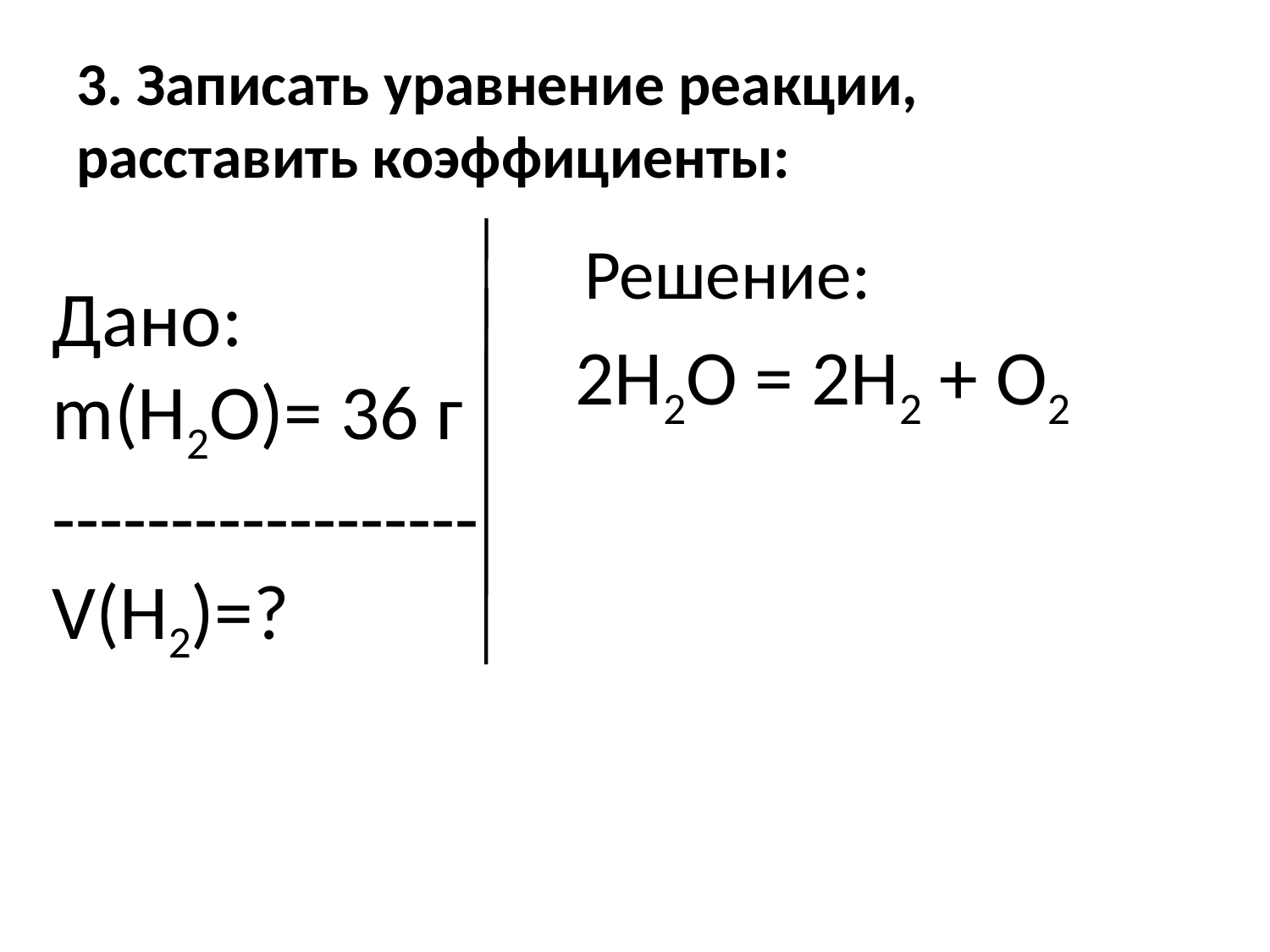

# 3. Записать уравнение реакции, расставить коэффициенты:
Решение:
Дано:
m(H2O)= 36 г
------------------
V(Н2)=?
2Н2O = 2Н2 + O2